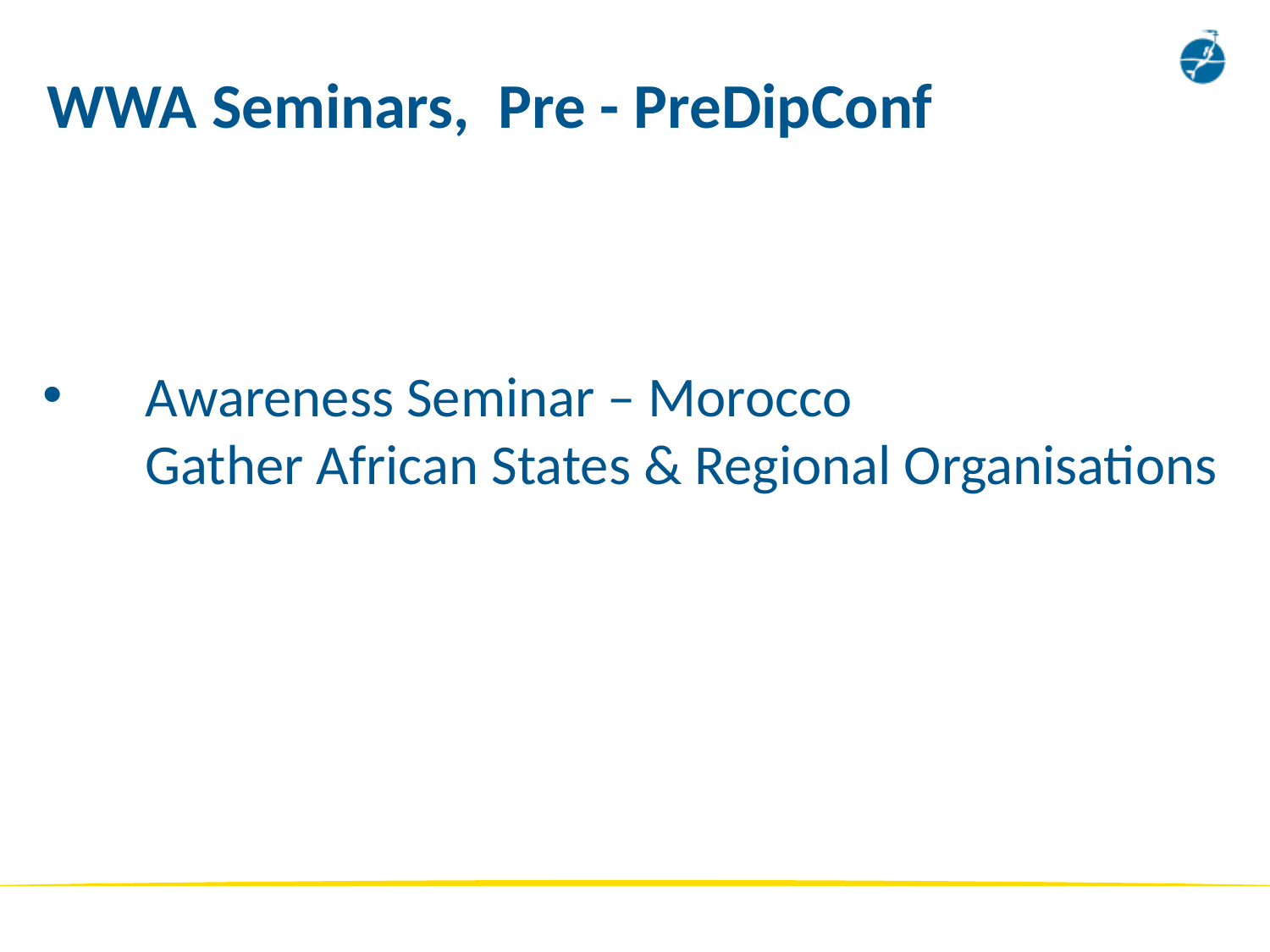

# WWA Seminars,  Pre - PreDipConf
Awareness Seminar – Morocco
Gather African States & Regional Organisations